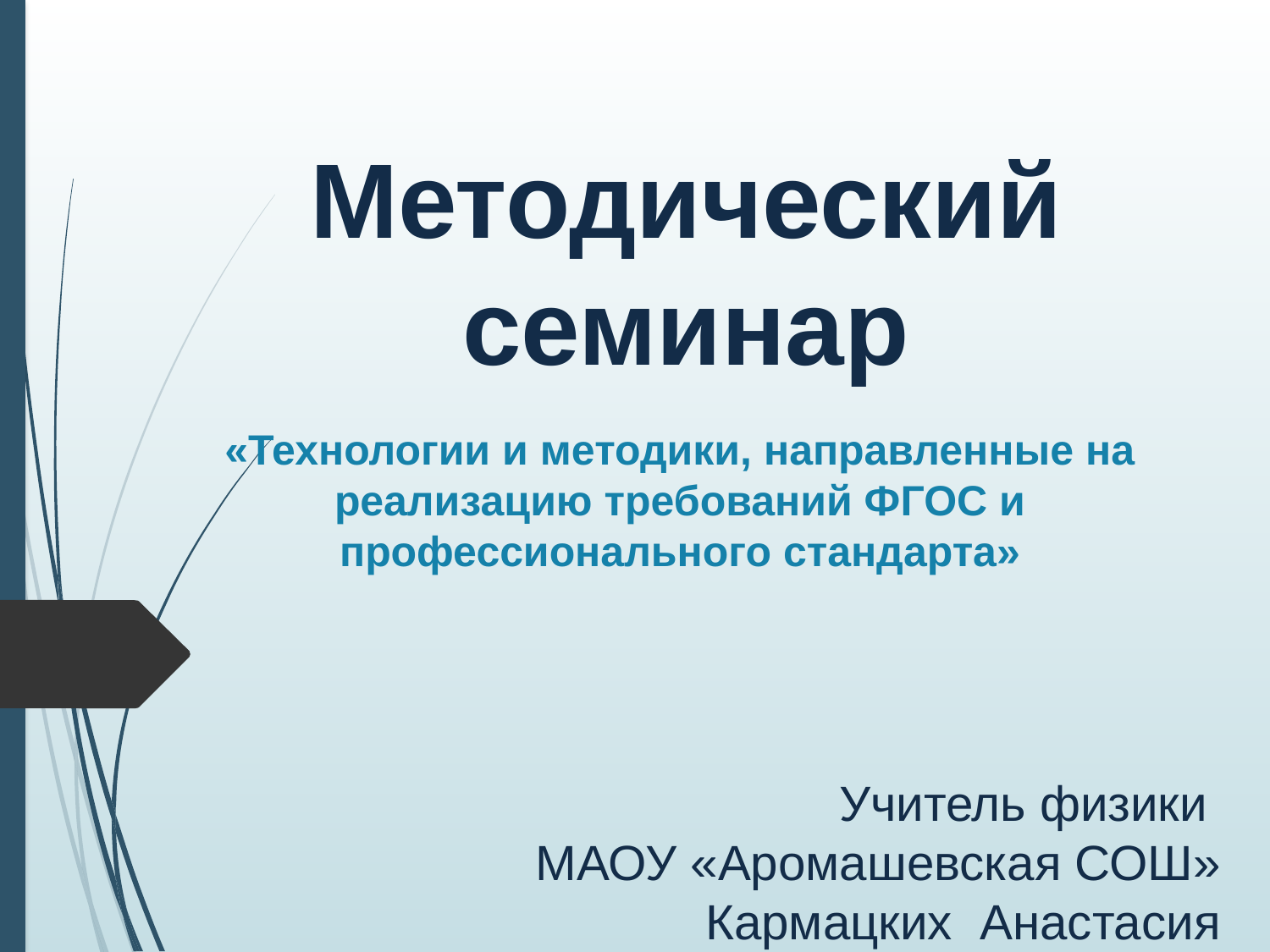

Методический семинар
Учитель физики
МАОУ «Аромашевская СОШ»
Кармацких  Анастасия Александровна
«Технологии и методики, направленные на реализацию требований ФГОС и профессионального стандарта»